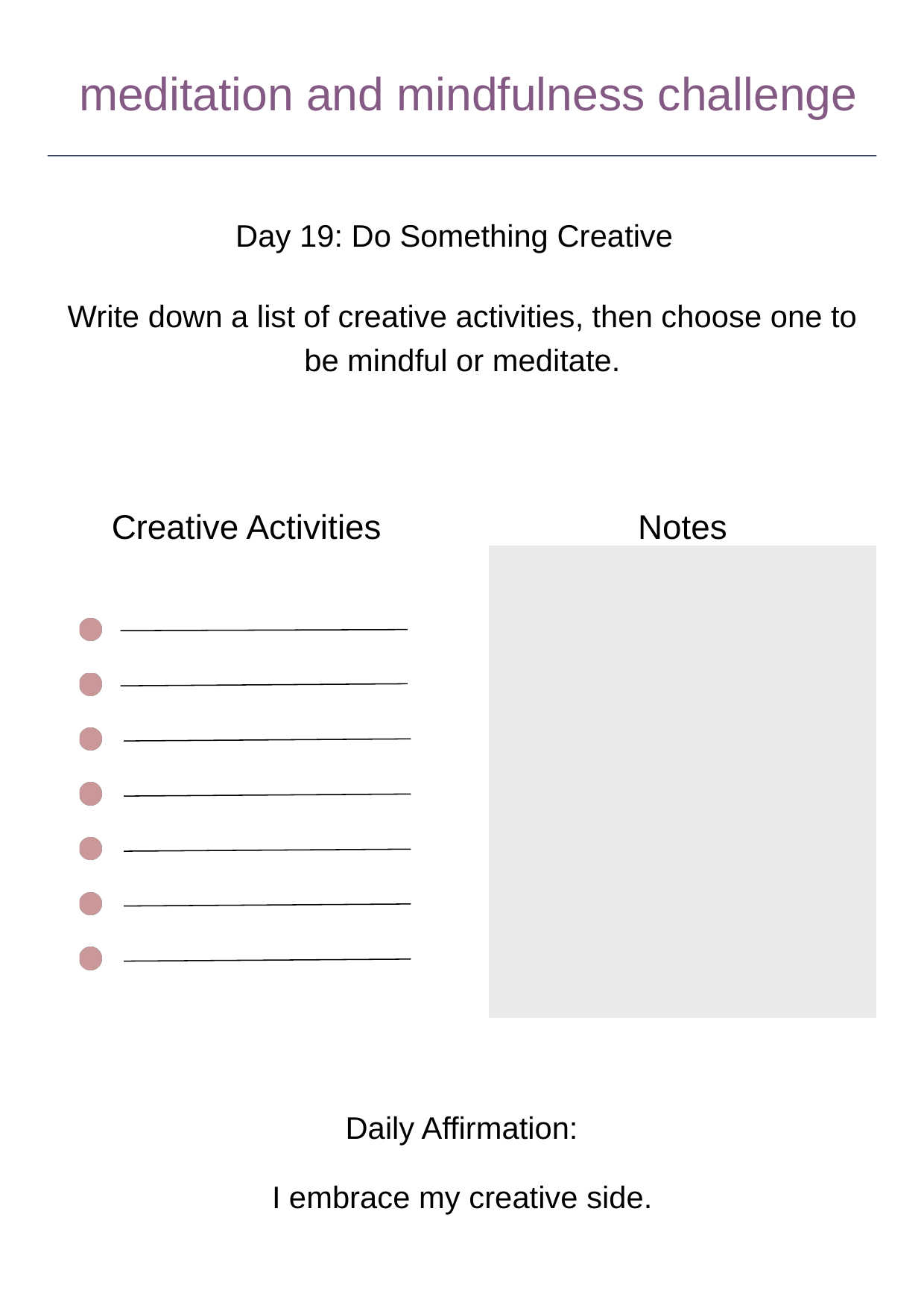

meditation and mindfulness challenge

Day 19: Do Something Creative

Write down a list of creative activities, then choose one to be mindful or meditate.
Creative Activities
Notes

Daily Affirmation:
I embrace my creative side.